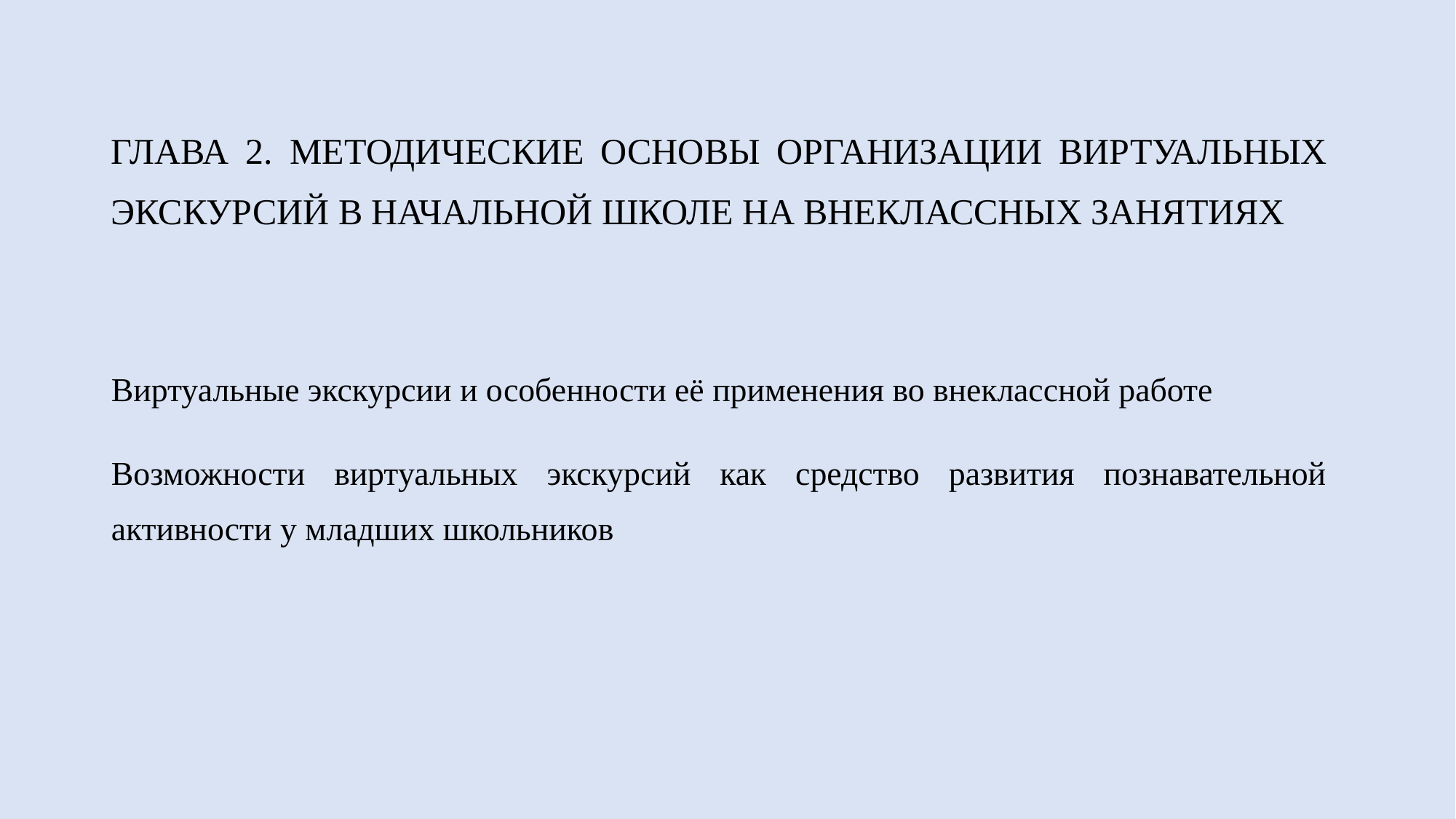

| ГЛАВА 2. МЕТОДИЧЕСКИЕ ОСНОВЫ ОРГАНИЗАЦИИ ВИРТУАЛЬНЫХ ЭКСКУРСИЙ В НАЧАЛЬНОЙ ШКОЛЕ НА ВНЕКЛАССНЫХ ЗАНЯТИЯХ |
| --- |
| Виртуальные экскурсии и особенности её применения во внеклассной работе |
| Возможности виртуальных экскурсий как средство развития познавательной активности у младших школьников |